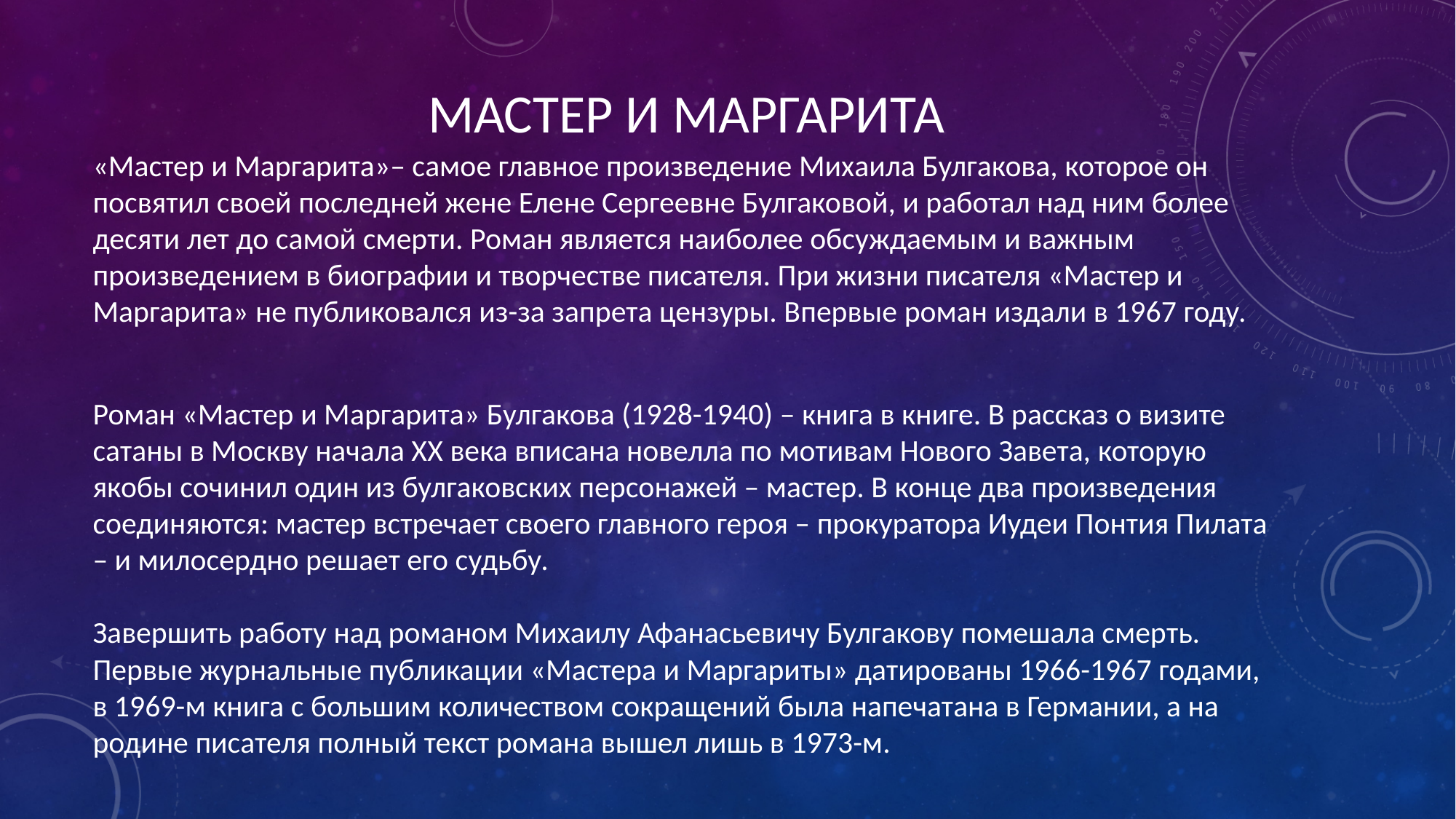

# Мастер и Маргарита
«Мастер и Маргарита»– самое главное произведение Михаила Булгакова, которое он посвятил своей последней жене Елене Сергеевне Булгаковой, и работал над ним более десяти лет до самой смерти. Роман является наиболее обсуждаемым и важным произведением в биографии и творчестве писателя. При жизни писателя «Мастер и Маргарита» не публиковался из-за запрета цензуры. Впервые роман издали в 1967 году.

Роман «Мастер и Маргарита» Булгакова (1928-1940) – книга в книге. В рассказ о визите сатаны в Москву начала ХХ века вписана новелла по мотивам Нового Завета, которую якобы сочинил один из булгаковских персонажей – мастер. В конце два произведения соединяются: мастер встречает своего главного героя – прокуратора Иудеи Понтия Пилата – и милосердно решает его судьбу.
Завершить работу над романом Михаилу Афанасьевичу Булгакову помешала смерть. Первые журнальные публикации «Мастера и Маргариты» датированы 1966-1967 годами, в 1969-м книга с большим количеством сокращений была напечатана в Германии, а на родине писателя полный текст романа вышел лишь в 1973-м.